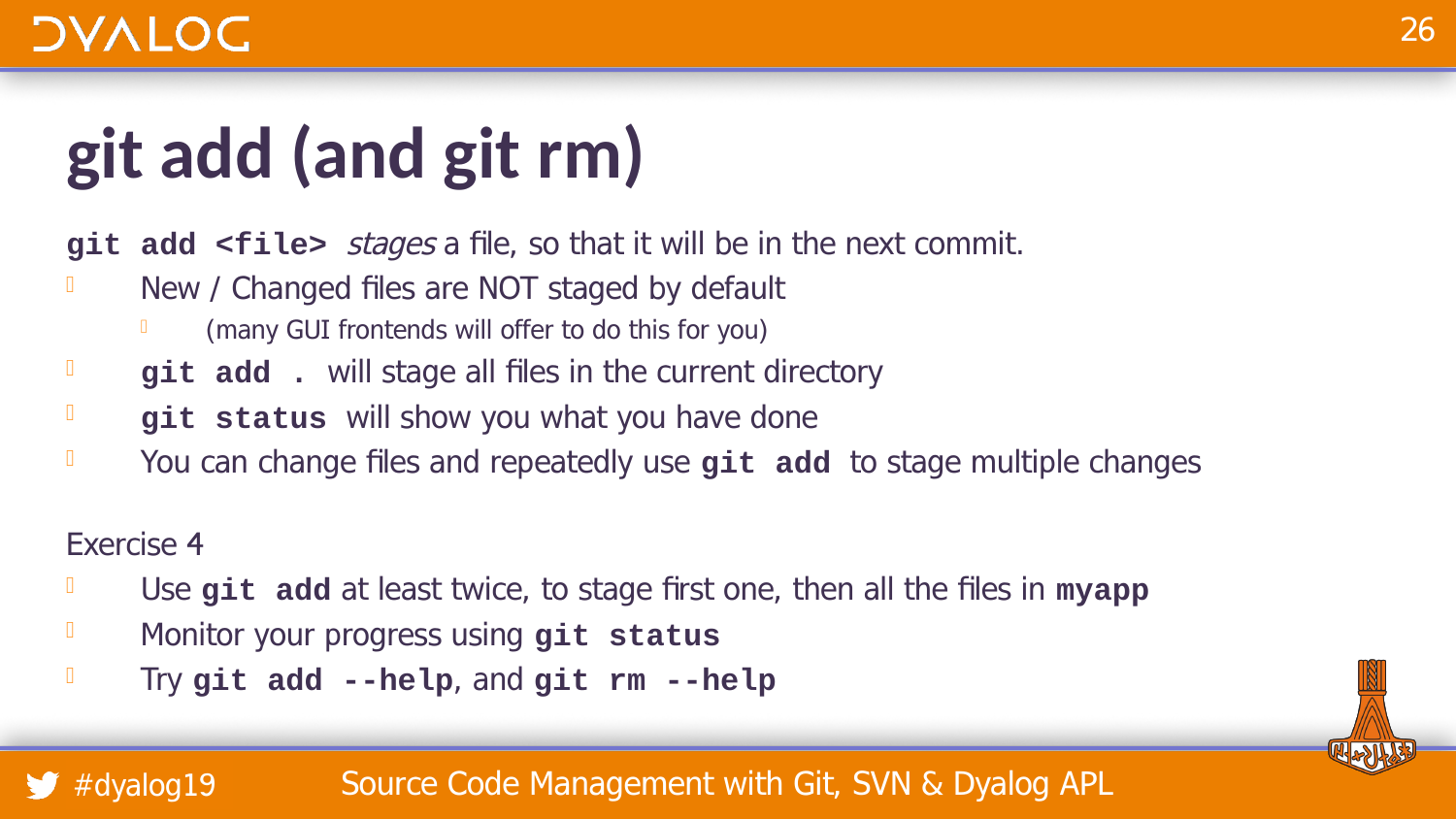

# git add (and git rm)
git add <file> stages a file, so that it will be in the next commit.
New / Changed files are NOT staged by default
(many GUI frontends will offer to do this for you)
git add . will stage all files in the current directory
git status will show you what you have done
You can change files and repeatedly use git add to stage multiple changes
Exercise 4
Use git add at least twice, to stage first one, then all the files in myapp
Monitor your progress using git status
Try git add --help, and git rm --help